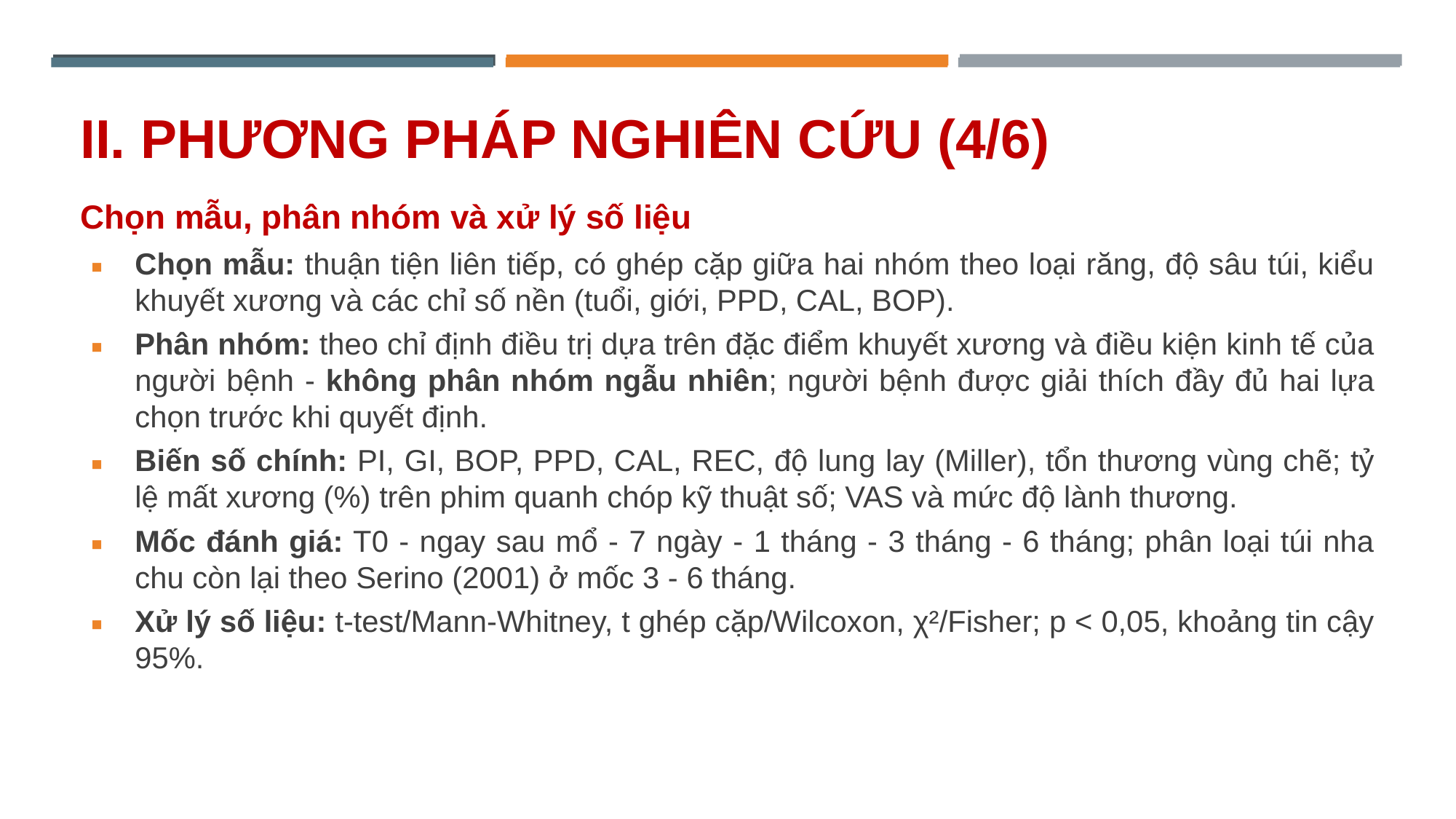

# II. PHƯƠNG PHÁP NGHIÊN CỨU (4/6)
Chọn mẫu, phân nhóm và xử lý số liệu
Chọn mẫu: thuận tiện liên tiếp, có ghép cặp giữa hai nhóm theo loại răng, độ sâu túi, kiểu khuyết xương và các chỉ số nền (tuổi, giới, PPD, CAL, BOP).
Phân nhóm: theo chỉ định điều trị dựa trên đặc điểm khuyết xương và điều kiện kinh tế của người bệnh - không phân nhóm ngẫu nhiên; người bệnh được giải thích đầy đủ hai lựa chọn trước khi quyết định.
Biến số chính: PI, GI, BOP, PPD, CAL, REC, độ lung lay (Miller), tổn thương vùng chẽ; tỷ lệ mất xương (%) trên phim quanh chóp kỹ thuật số; VAS và mức độ lành thương.
Mốc đánh giá: T0 - ngay sau mổ - 7 ngày - 1 tháng - 3 tháng - 6 tháng; phân loại túi nha chu còn lại theo Serino (2001) ở mốc 3 - 6 tháng.
Xử lý số liệu: t-test/Mann-Whitney, t ghép cặp/Wilcoxon, χ²/Fisher; p < 0,05, khoảng tin cậy 95%.